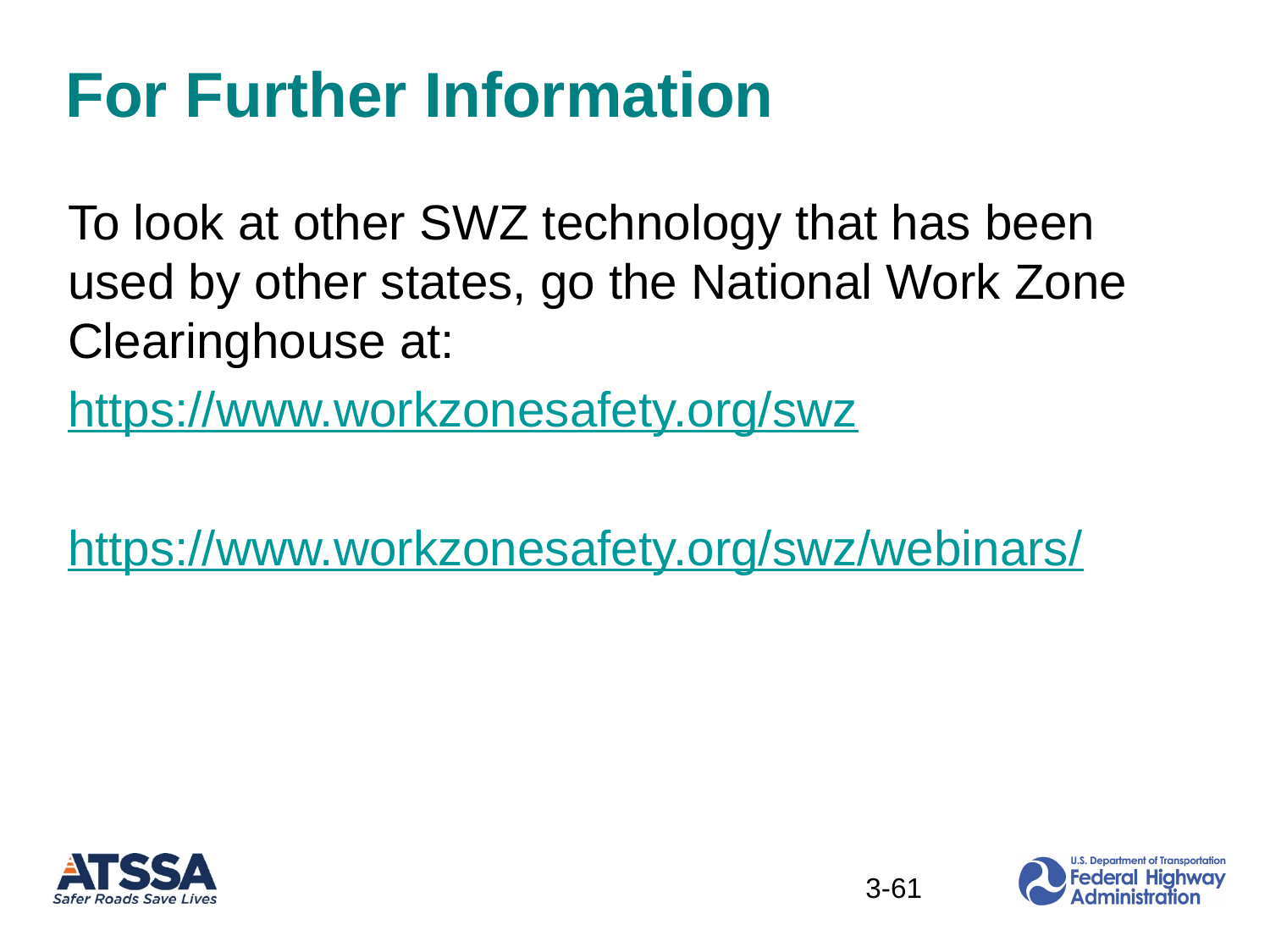

# For Further Information
To look at other SWZ technology that has been used by other states, go the National Work Zone Clearinghouse at:
https://www.workzonesafety.org/swz

https://www.workzonesafety.org/swz/webinars/